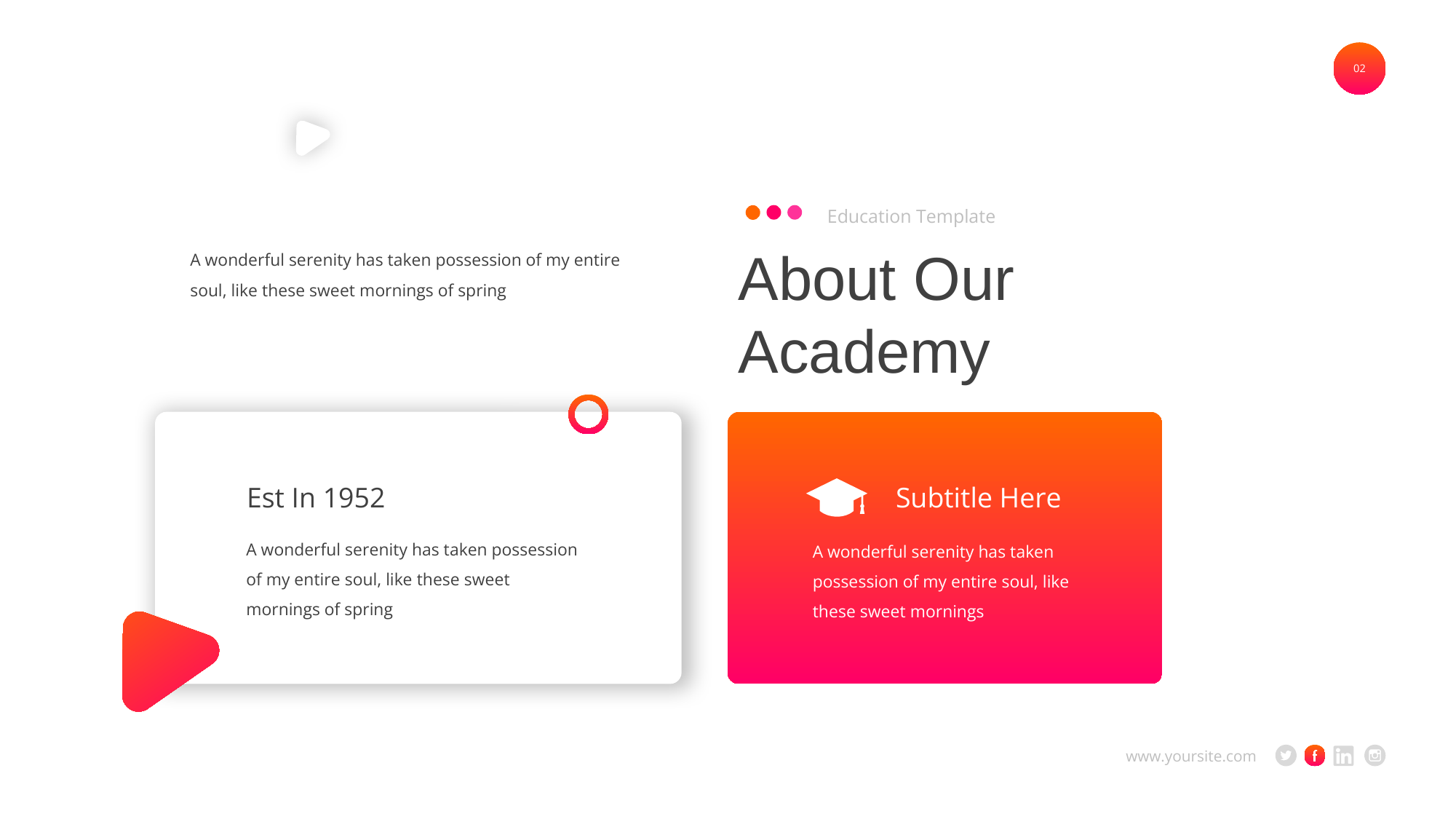

02

Education Template

A wonderful serenity has taken possession of my entire soul, like these sweet mornings of spring
About Our Academy

Est In 1952
Subtitle Here

A wonderful serenity has taken possession of my entire soul, like these sweet mornings of spring
A wonderful serenity has taken possession of my entire soul, like these sweet mornings

www.yoursite.com